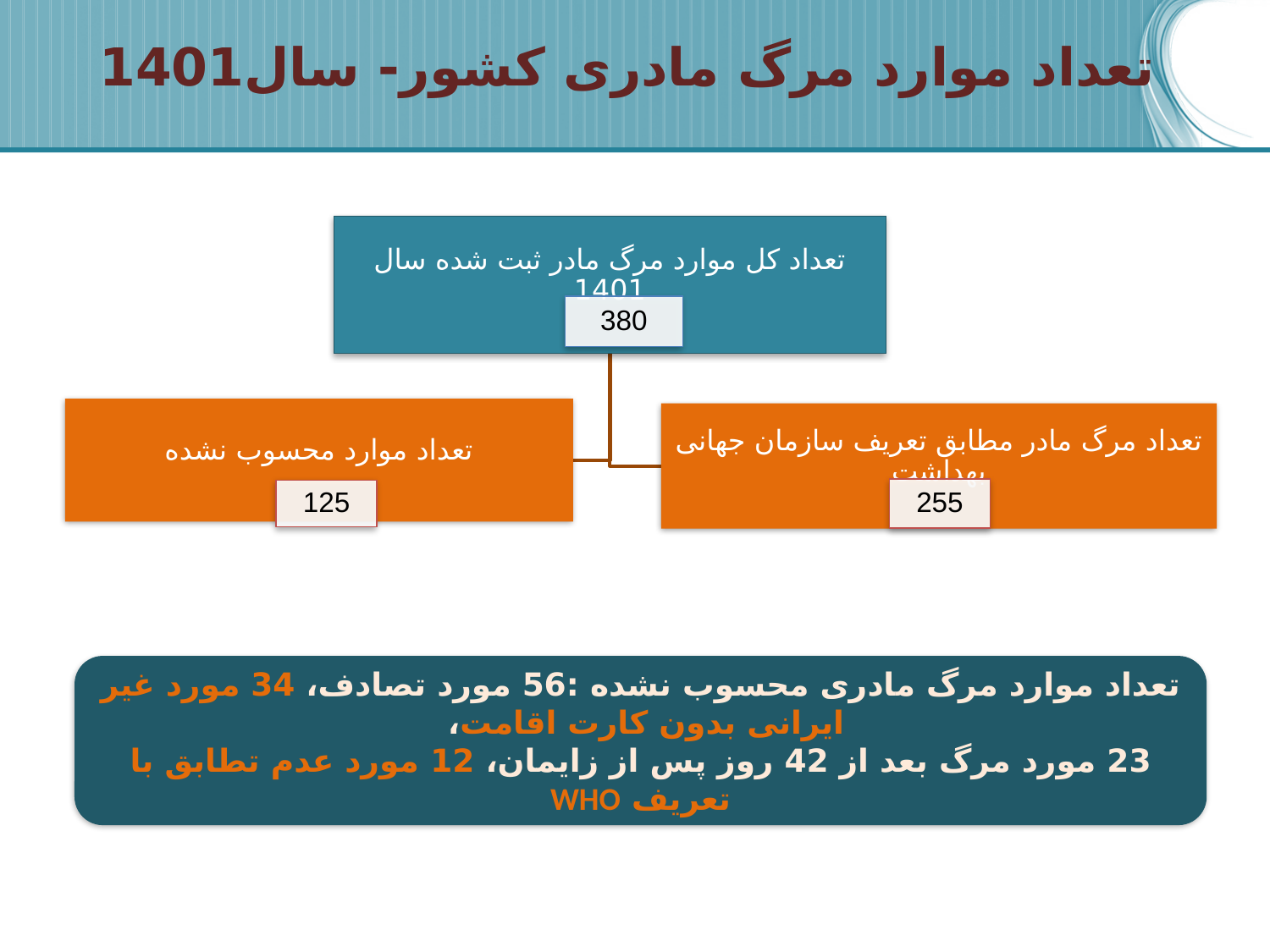

# تعداد موارد مرگ مادری کشور- سال1401
تعداد کل موارد مرگ مادر ثبت شده سال 1401
380
تعداد موارد محسوب نشده
125
تعداد مرگ مادر مطابق تعریف سازمان جهانی بهداشت
255
تعداد موارد مرگ مادری محسوب نشده :56 مورد تصادف، 34 مورد غیر ایرانی بدون کارت اقامت،
23 مورد مرگ بعد از 42 روز پس از زایمان، 12 مورد عدم تطابق با تعریف WHO